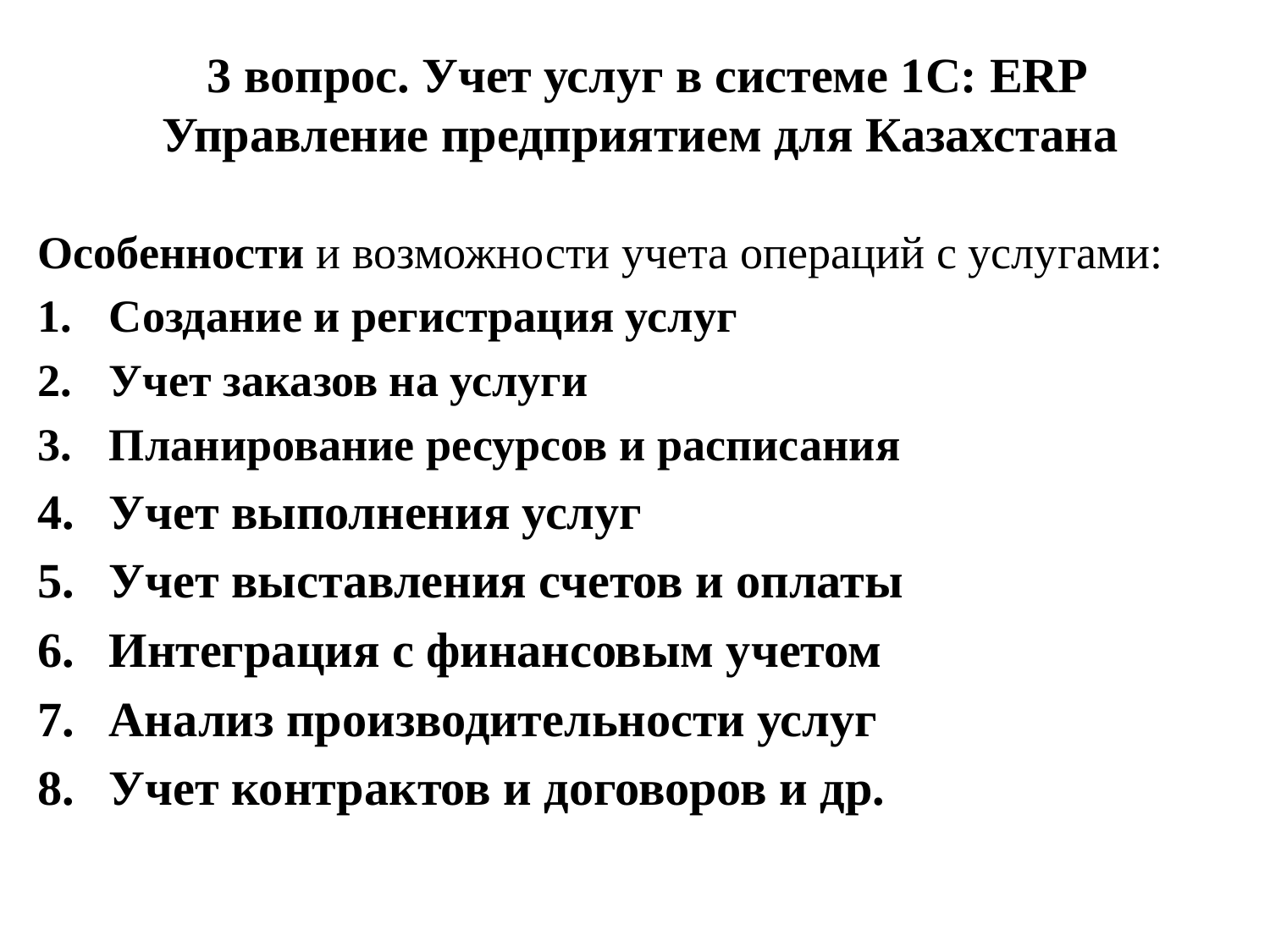

# 3 вопрос. Учет услуг в системе 1С: ERP Управление предприятием для Казахстана
Особенности и возможности учета операций с услугами:
Создание и регистрация услуг
Учет заказов на услуги
Планирование ресурсов и расписания
Учет выполнения услуг
Учет выставления счетов и оплаты
Интеграция с финансовым учетом
Анализ производительности услуг
Учет контрактов и договоров и др.